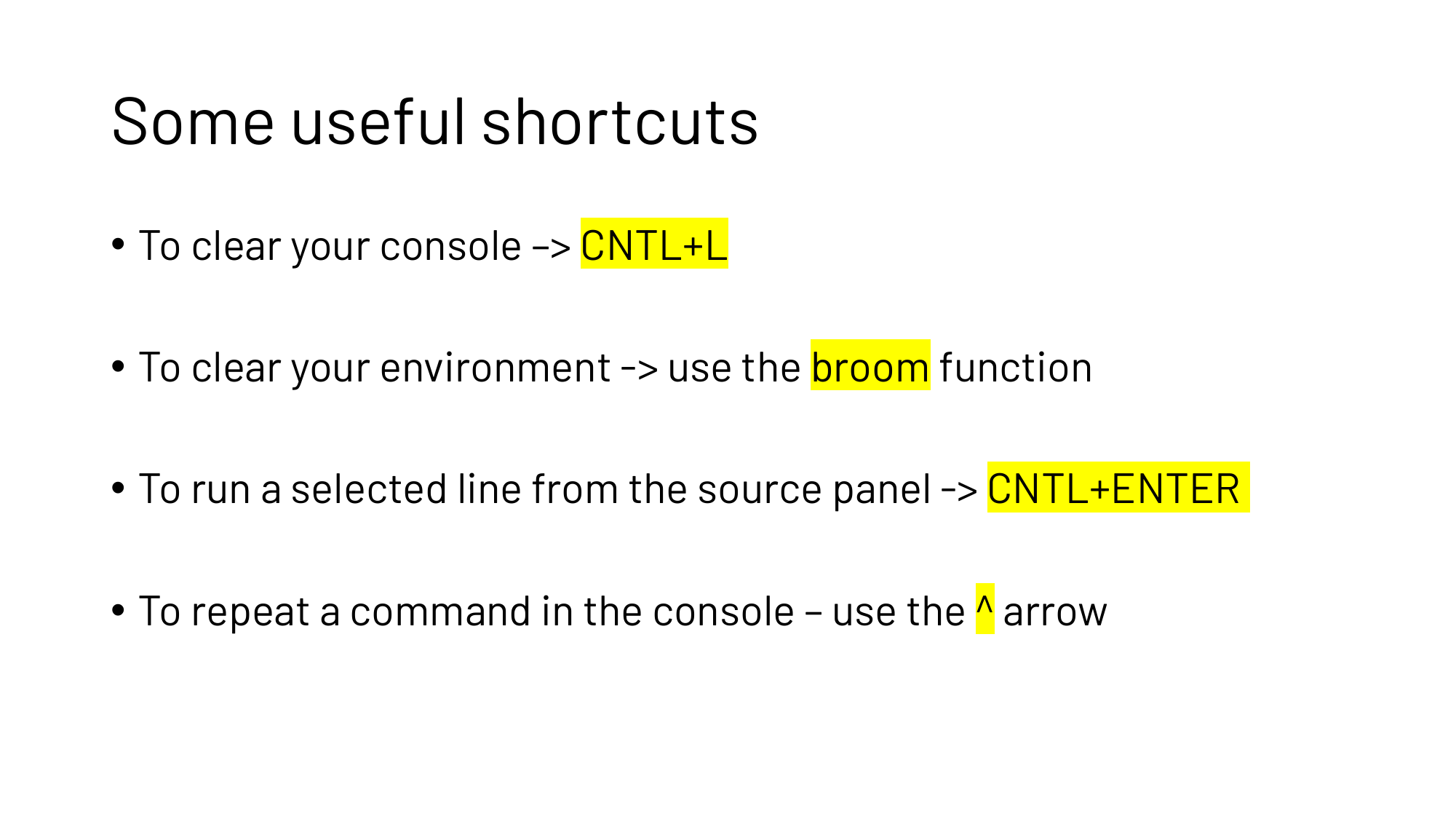

# Some useful shortcuts
To clear your console –> CNTL+L

To clear your environment -> use the broom function

To run a selected line from the source panel -> CNTL+ENTER

To repeat a command in the console – use the ^ arrow